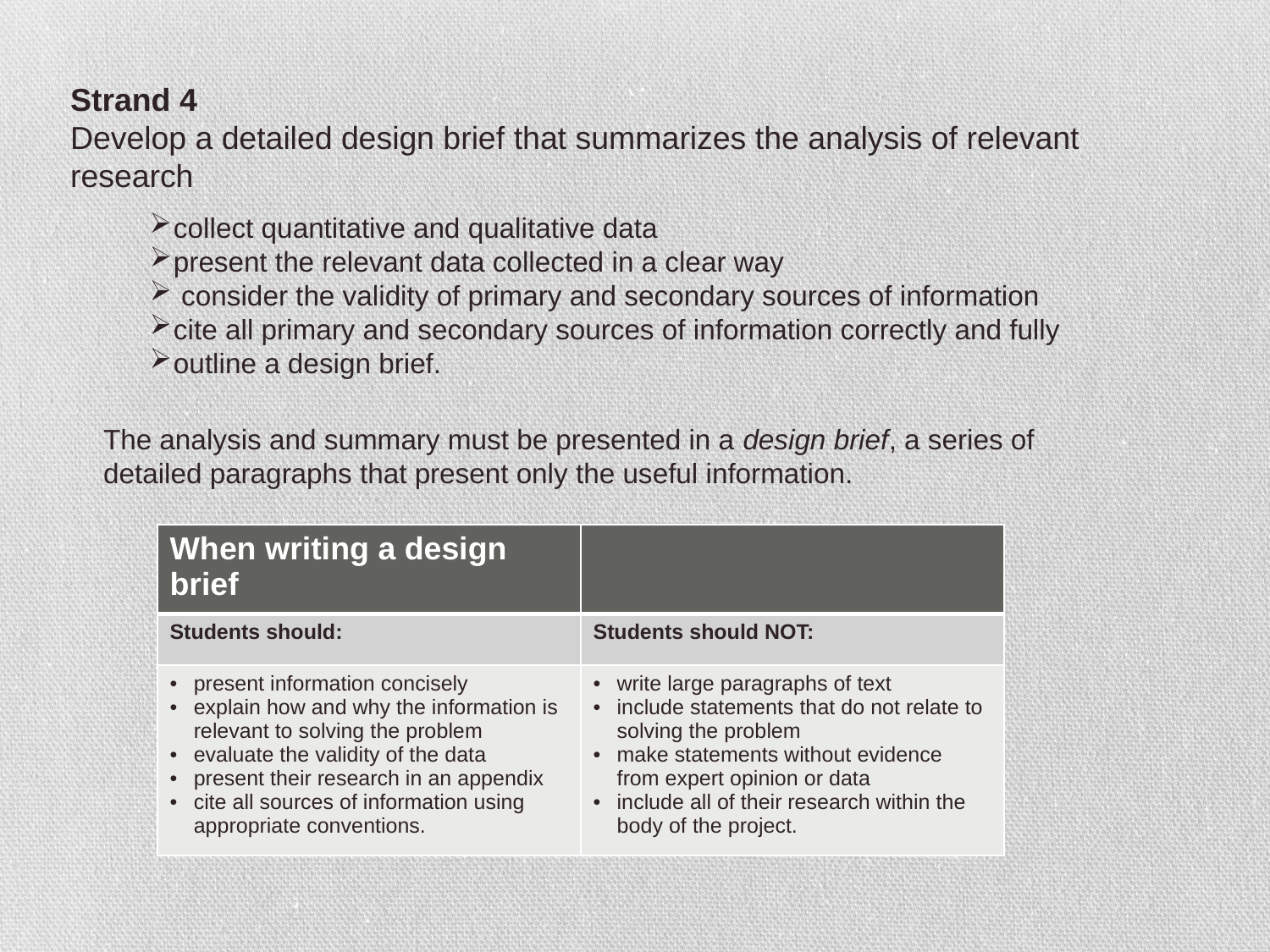

Strand 4
Develop a detailed design brief that summarizes the analysis of relevant research

collect quantitative and qualitative data
present the relevant data collected in a clear way
 consider the validity of primary and secondary sources of information
cite all primary and secondary sources of information correctly and fully
outline a design brief.
The analysis and summary must be presented in a design brief, a series of detailed paragraphs that present only the useful information.
| When writing a design brief |  |
| --- | --- |
| Students should: | Students should NOT: |
| present information concisely explain how and why the information is relevant to solving the problem evaluate the validity of the data present their research in an appendix cite all sources of information using appropriate conventions. | write large paragraphs of text include statements that do not relate to solving the problem make statements without evidence from expert opinion or data include all of their research within the body of the project. |